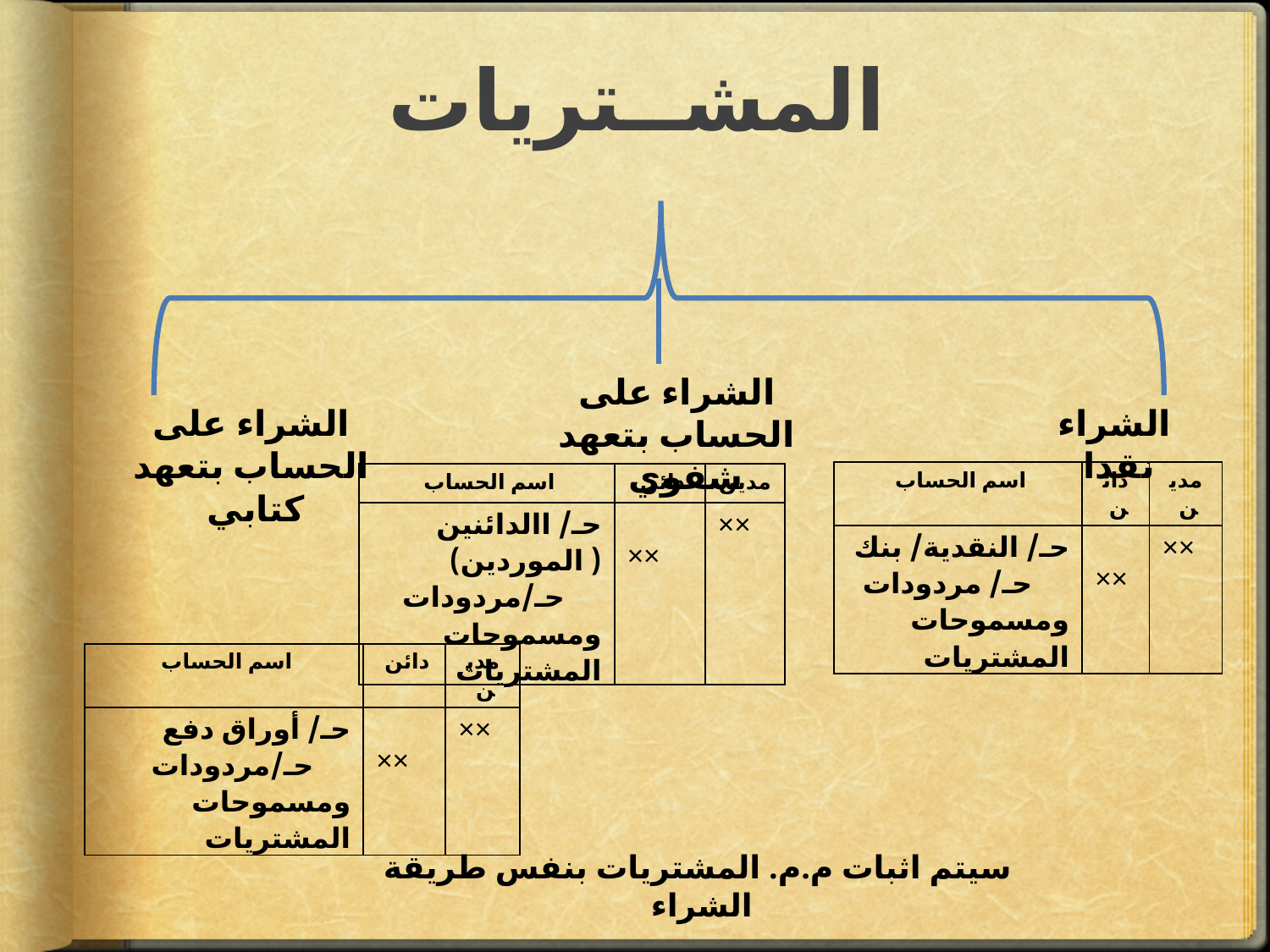

المشــتريات
الشراء على الحساب بتعهد شفوي
الشراء على الحساب بتعهد كتابي
الشراء نقدا
| اسم الحساب | دائن | مدين |
| --- | --- | --- |
| حـ/ النقدية/ بنك حـ/ مردودات ومسموحات المشتريات | ×× | ×× |
| اسم الحساب | دائن | مدين |
| --- | --- | --- |
| حـ/ االدائنين ( الموردين) حـ/مردودات ومسموحات المشتريات | ×× | ×× |
| اسم الحساب | دائن | مدين |
| --- | --- | --- |
| حـ/ أوراق دفع حـ/مردودات ومسموحات المشتريات | ×× | ×× |
سيتم اثبات م.م. المشتريات بنفس طريقة الشراء